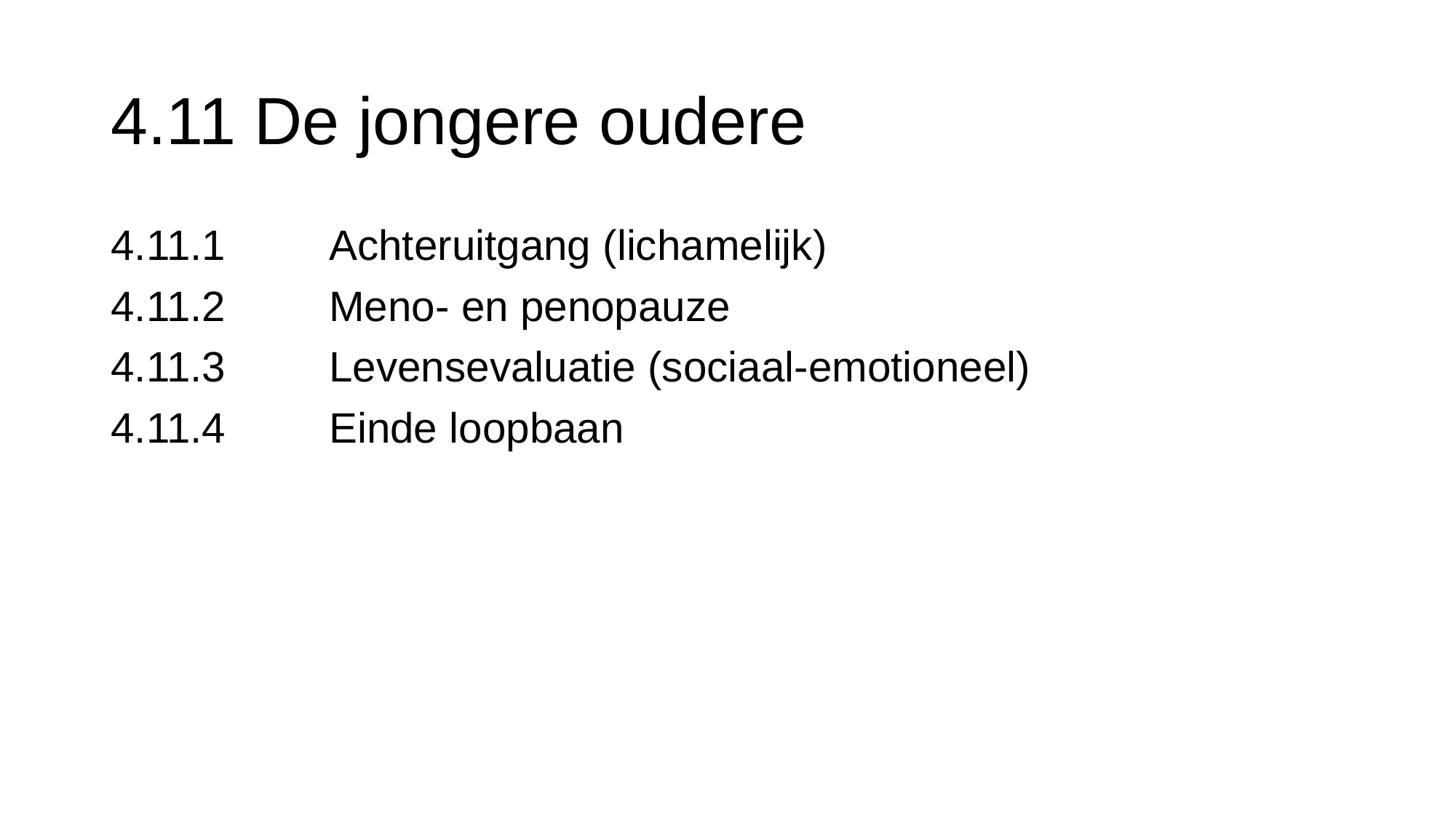

# 4.11 De jongere oudere
4.11.1	Achteruitgang (lichamelijk)
4.11.2	Meno- en penopauze
4.11.3	Levensevaluatie (sociaal-emotioneel)
4.11.4	Einde loopbaan